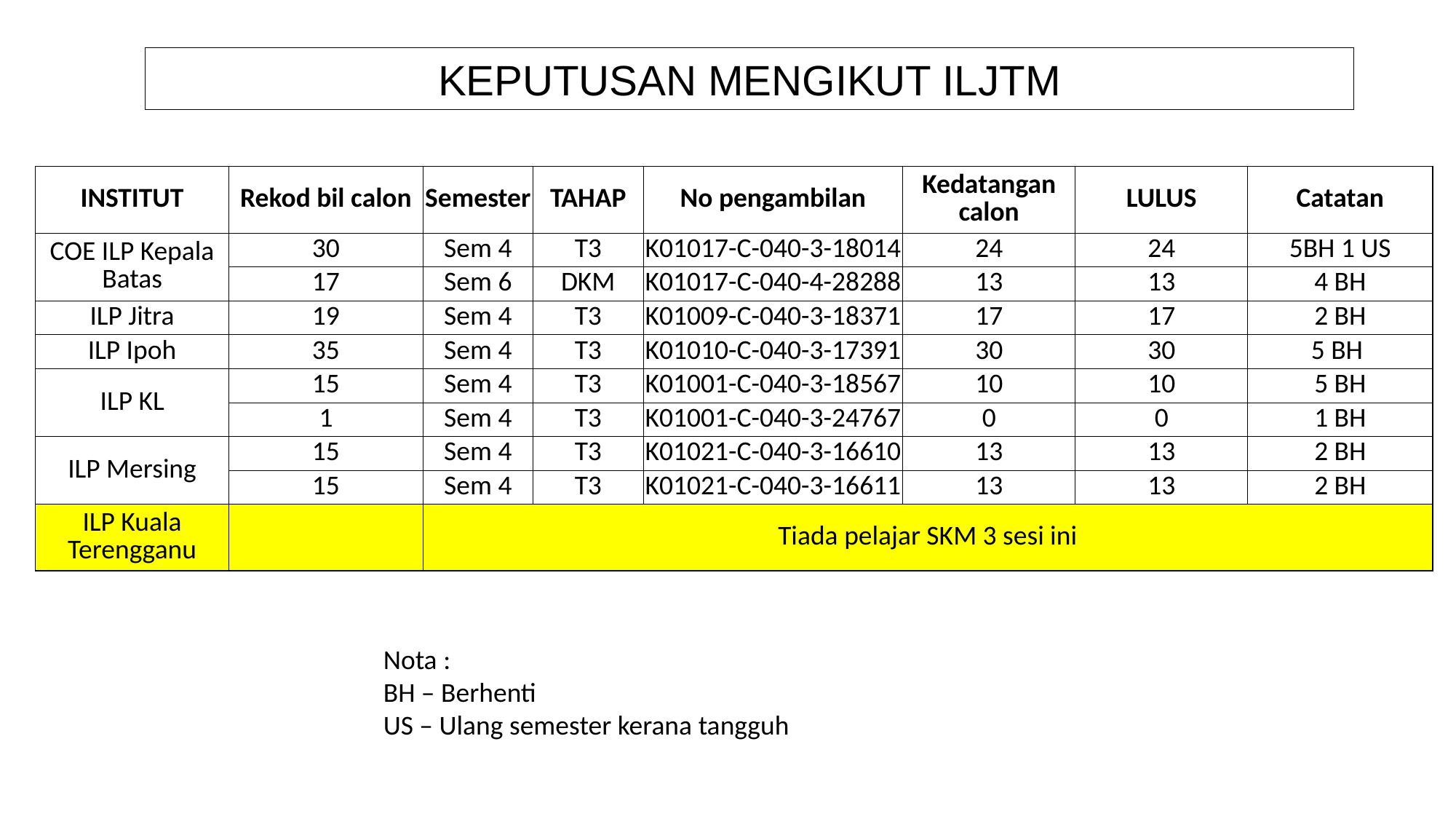

KEPUTUSAN MENGIKUT ILJTM
| INSTITUT | Rekod bil calon | Semester | TAHAP | No pengambilan | Kedatangan calon | LULUS | Catatan |
| --- | --- | --- | --- | --- | --- | --- | --- |
| COE ILP Kepala Batas | 30 | Sem 4 | T3 | K01017-C-040-3-18014 | 24 | 24 | 5BH 1 US |
|  | 17 | Sem 6 | DKM | K01017-C-040-4-28288 | 13 | 13 | 4 BH |
| ILP Jitra | 19 | Sem 4 | T3 | K01009-C-040-3-18371 | 17 | 17 | 2 BH |
| ILP Ipoh | 35 | Sem 4 | T3 | K01010-C-040-3-17391 | 30 | 30 | 5 BH |
| ILP KL | 15 | Sem 4 | T3 | K01001-C-040-3-18567 | 10 | 10 | 5 BH |
|  | 1 | Sem 4 | T3 | K01001-C-040-3-24767 | 0 | 0 | 1 BH |
| ILP Mersing | 15 | Sem 4 | T3 | K01021-C-040-3-16610 | 13 | 13 | 2 BH |
|  | 15 | Sem 4 | T3 | K01021-C-040-3-16611 | 13 | 13 | 2 BH |
| ILP Kuala Terengganu |  | Tiada pelajar SKM 3 sesi ini |  |  |  |  |  |
Nota :
BH – Berhenti
US – Ulang semester kerana tangguh